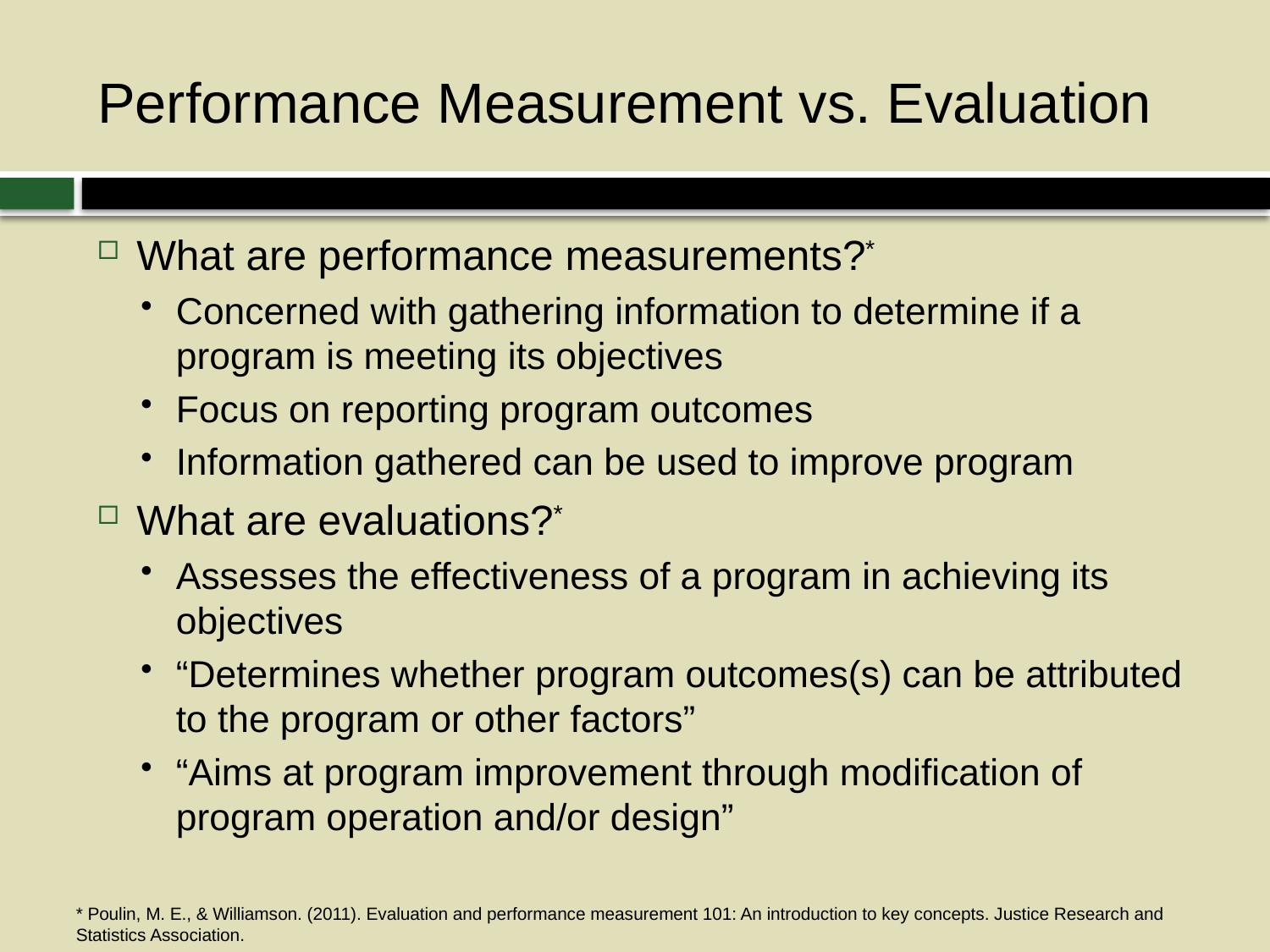

# Performance Measurement vs. Evaluation
What are performance measurements?*
Concerned with gathering information to determine if a program is meeting its objectives
Focus on reporting program outcomes
Information gathered can be used to improve program
What are evaluations?*
Assesses the effectiveness of a program in achieving its objectives
“Determines whether program outcomes(s) can be attributed to the program or other factors”
“Aims at program improvement through modification of program operation and/or design”
* Poulin, M. E., & Williamson. (2011). Evaluation and performance measurement 101: An introduction to key concepts. Justice Research and Statistics Association.